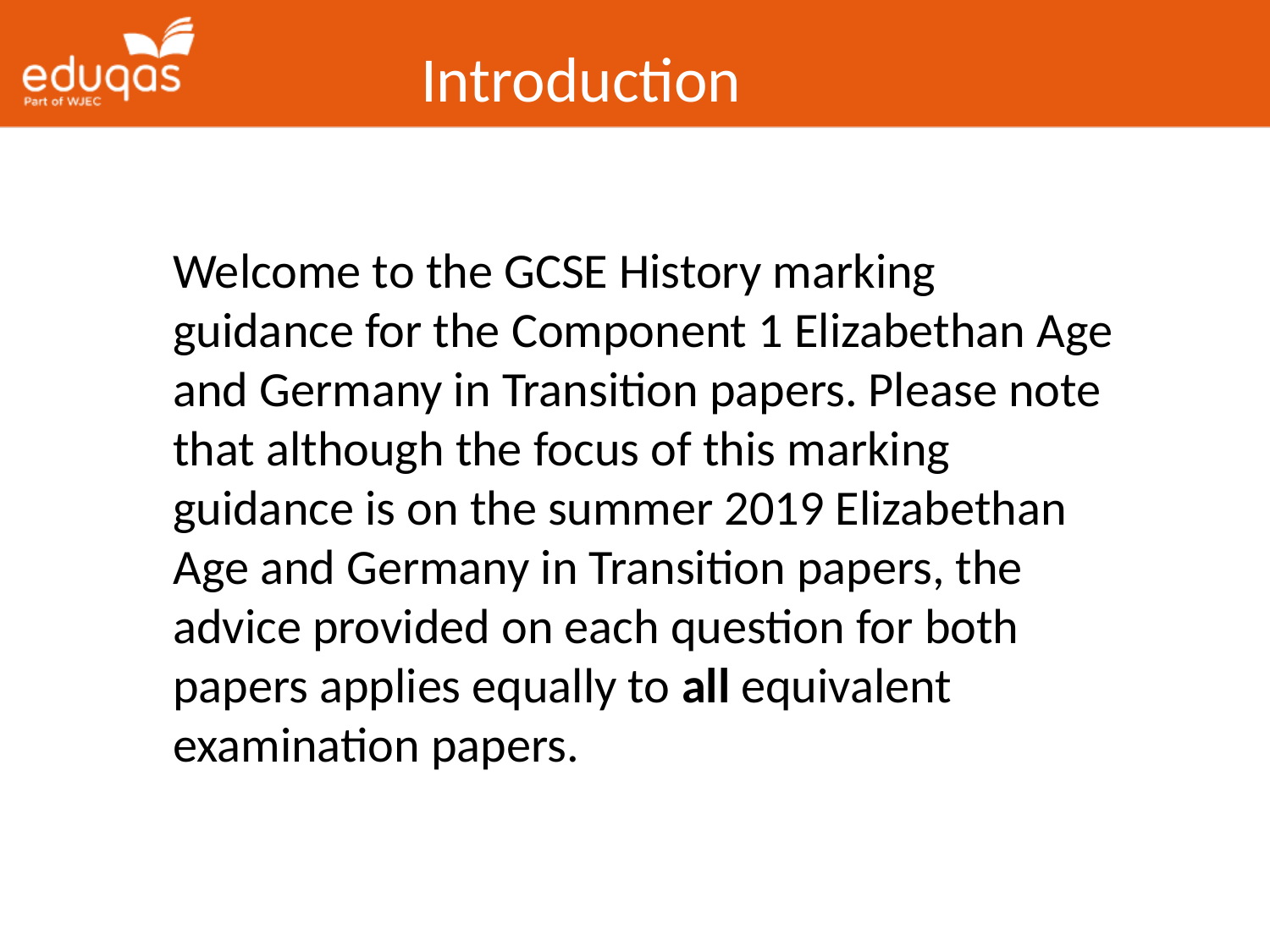

Introduction

Welcome to the GCSE History marking guidance for the Component 1 Elizabethan Age and Germany in Transition papers. Please note that although the focus of this marking guidance is on the summer 2019 Elizabethan Age and Germany in Transition papers, the advice provided on each question for both papers applies equally to all equivalent examination papers.